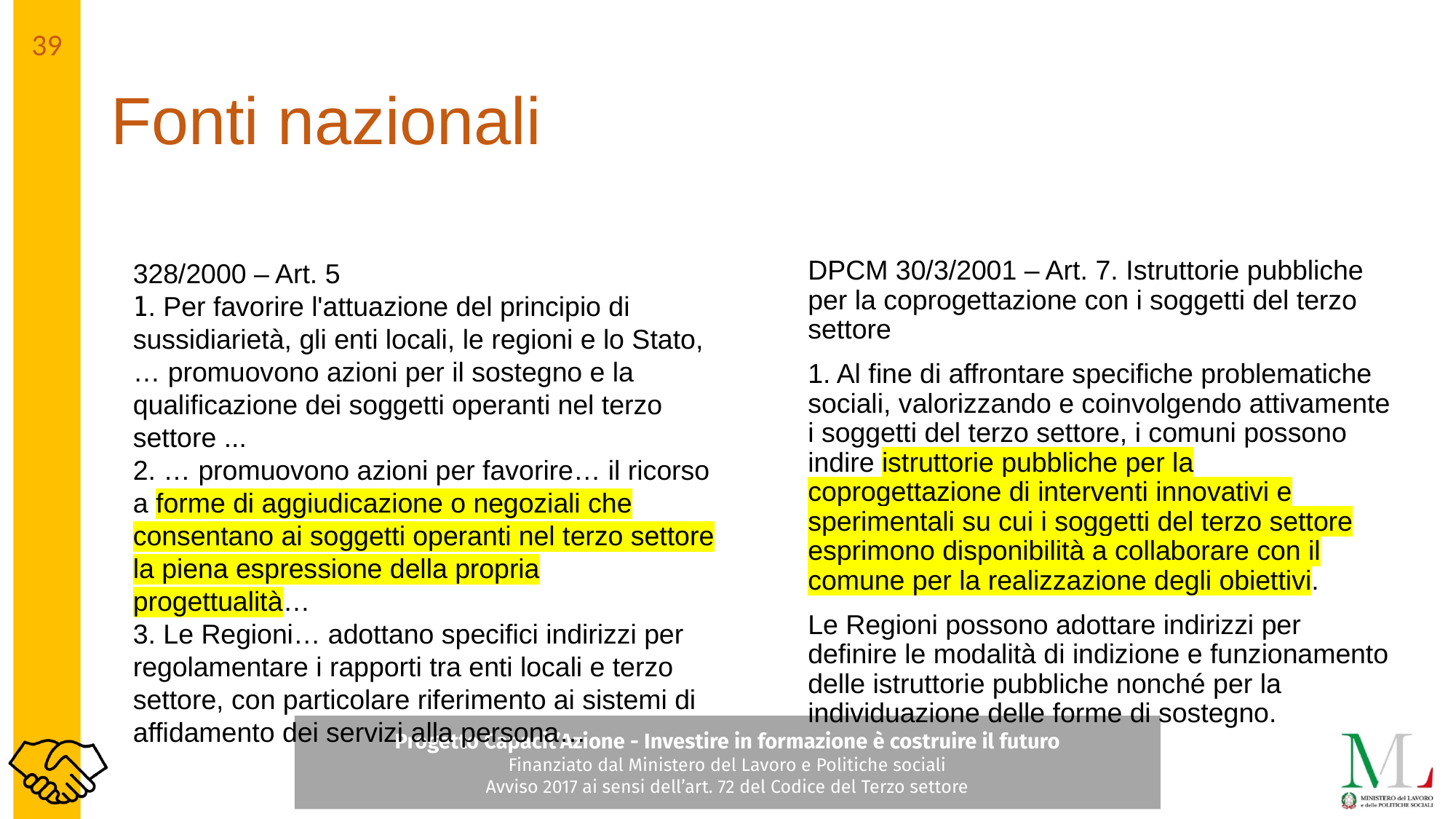

# Fonti nazionali
328/2000 – Art. 5
1. Per favorire l'attuazione del principio di sussidiarietà, gli enti locali, le regioni e lo Stato, … promuovono azioni per il sostegno e la qualificazione dei soggetti operanti nel terzo settore ...
2. … promuovono azioni per favorire… il ricorso a forme di aggiudicazione o negoziali che consentano ai soggetti operanti nel terzo settore la piena espressione della propria progettualità…
3. Le Regioni… adottano specifici indirizzi per regolamentare i rapporti tra enti locali e terzo settore, con particolare riferimento ai sistemi di affidamento dei servizi alla persona…
DPCM 30/3/2001 – Art. 7. Istruttorie pubbliche per la coprogettazione con i soggetti del terzo settore
1. Al fine di affrontare specifiche problematiche sociali, valorizzando e coinvolgendo attivamente i soggetti del terzo settore, i comuni possono indire istruttorie pubbliche per la coprogettazione di interventi innovativi e sperimentali su cui i soggetti del terzo settore esprimono disponibilità a collaborare con il comune per la realizzazione degli obiettivi.
Le Regioni possono adottare indirizzi per definire le modalità di indizione e funzionamento delle istruttorie pubbliche nonché per la individuazione delle forme di sostegno.
39